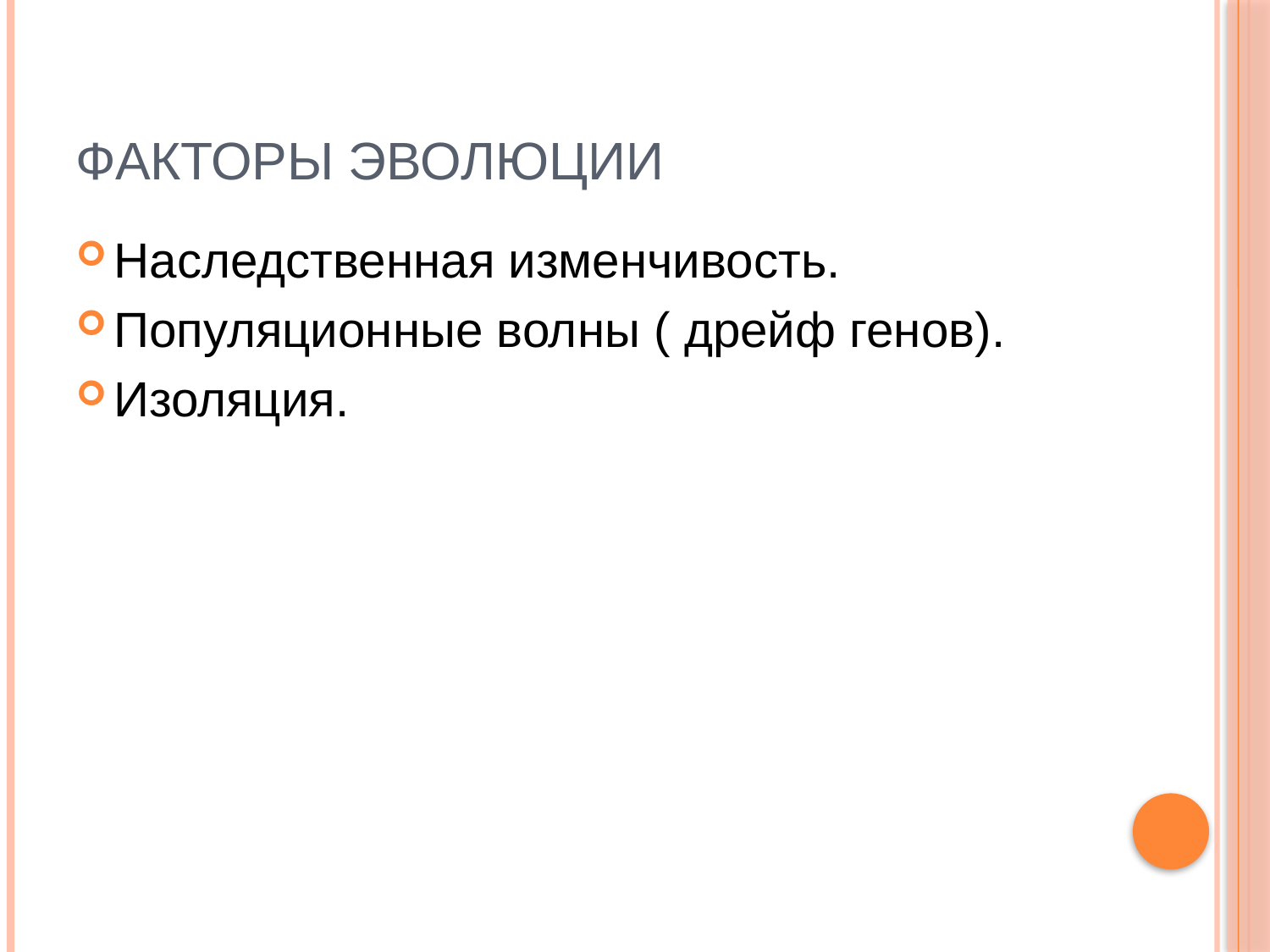

# Факторы эволюции
Наследственная изменчивость.
Популяционные волны ( дрейф генов).
Изоляция.